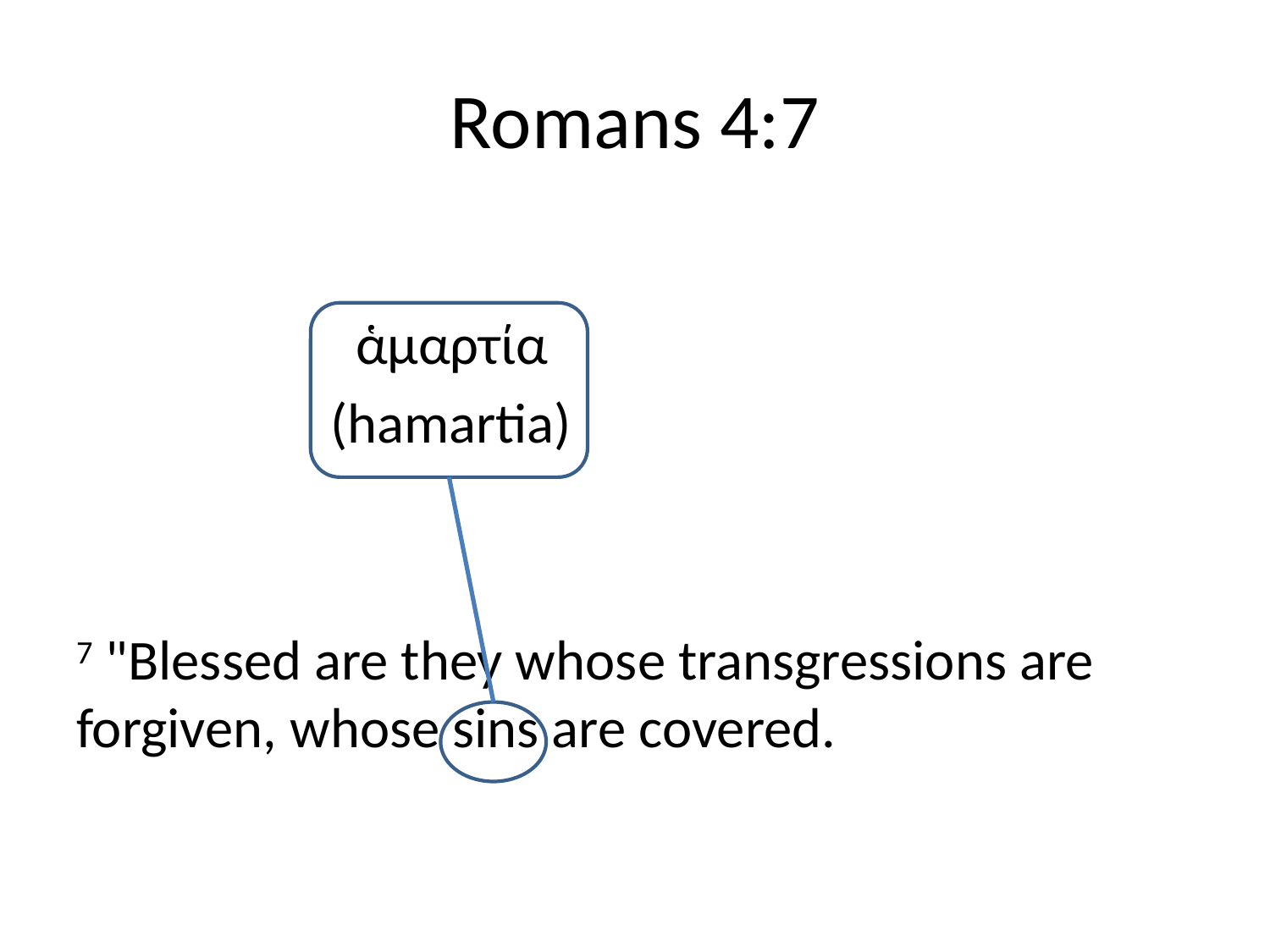

# Romans 4:7

		  ἁμαρτία
		(hamartia)

7 "Blessed are they whose transgressions are forgiven, whose sins are covered.